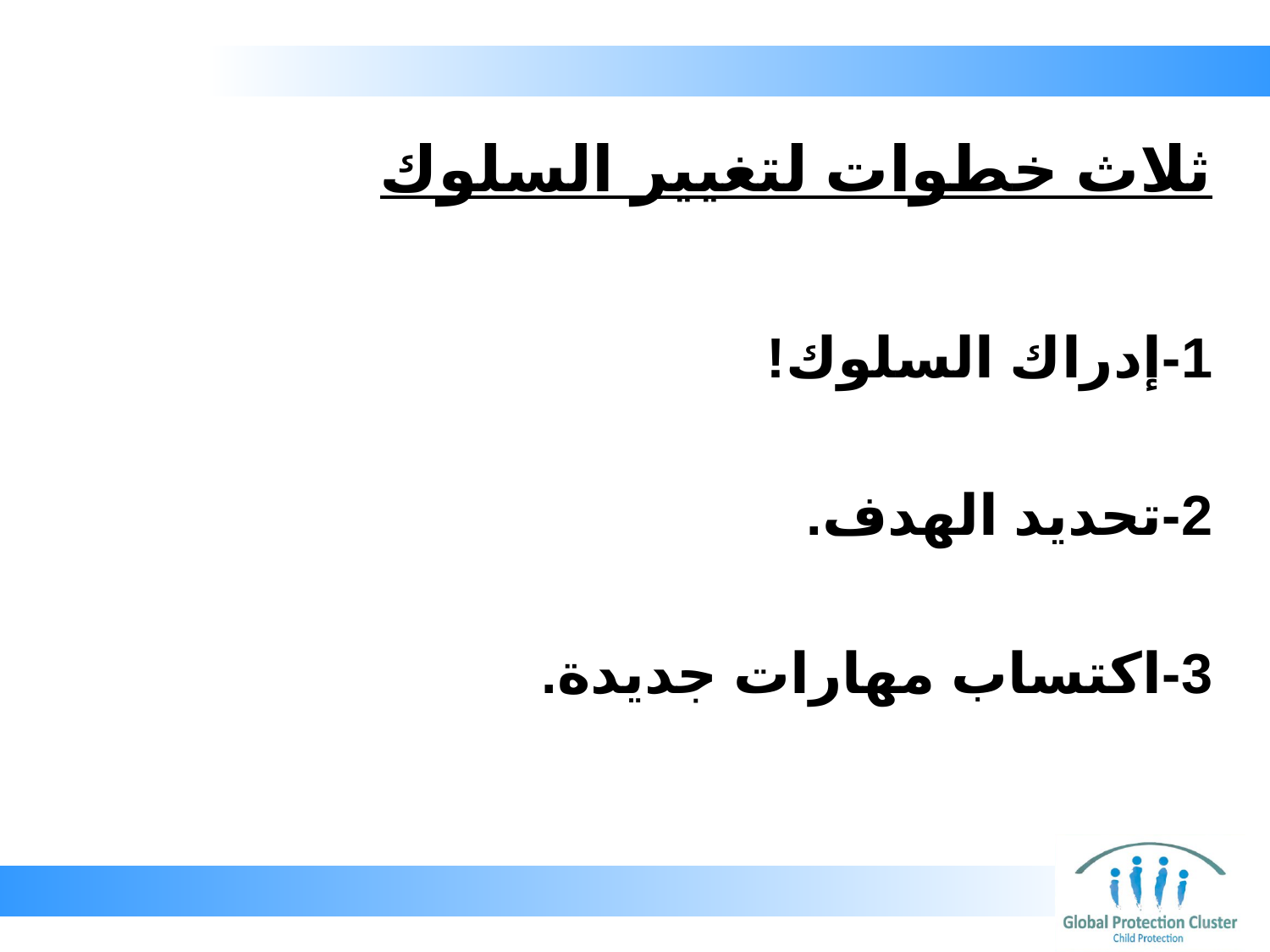

# ثلاث خطوات لتغيير السلوك

1-	إدراك السلوك!

2-	تحديد الهدف.

3-	اكتساب مهارات جديدة.